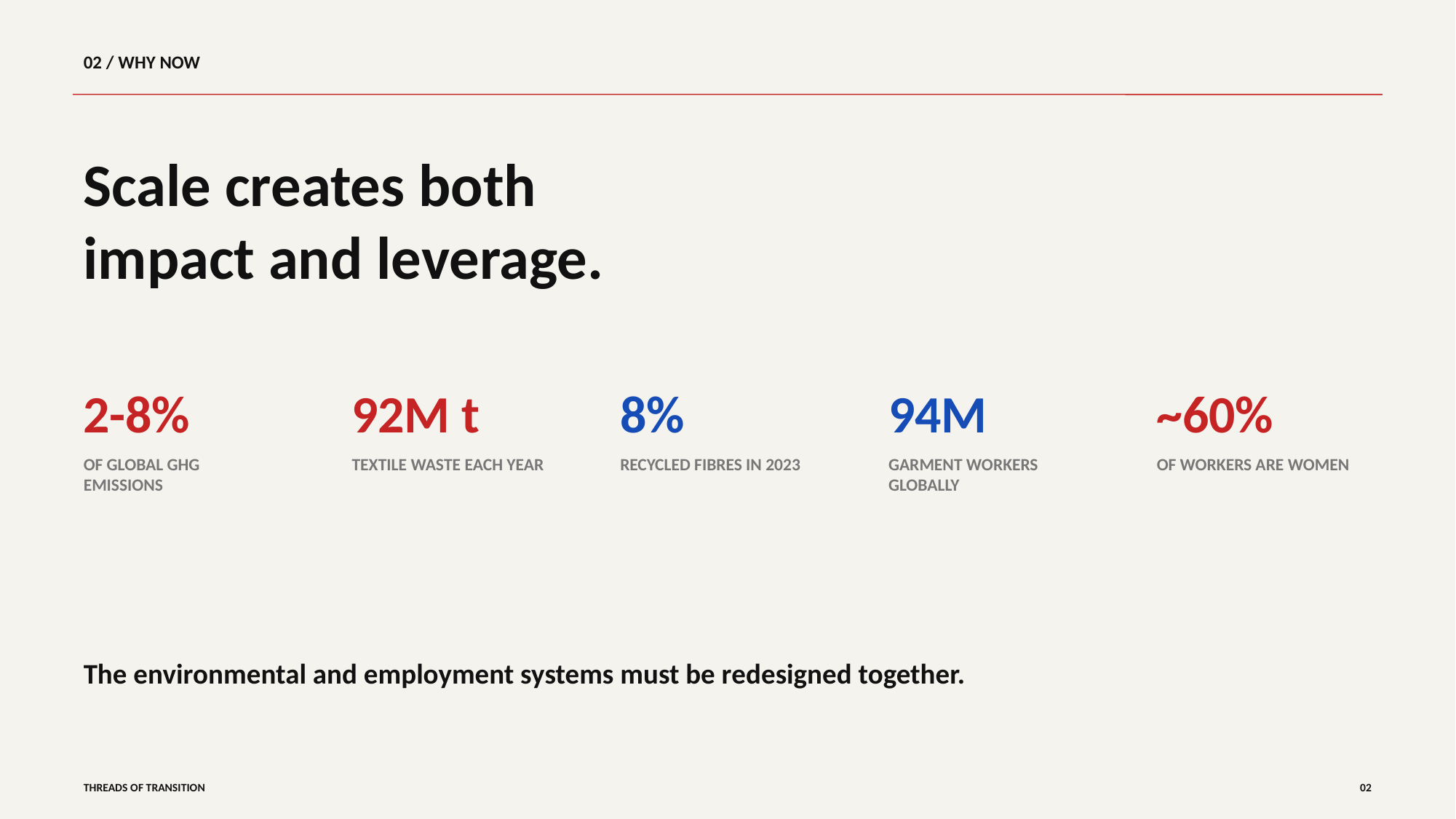

02 / WHY NOW

Scale creates both
impact and leverage.
2-8%
92M t
8%
94M
~60%
OF GLOBAL GHG EMISSIONS
TEXTILE WASTE EACH YEAR
RECYCLED FIBRES IN 2023
GARMENT WORKERS GLOBALLY
OF WORKERS ARE WOMEN
The environmental and employment systems must be redesigned together.
THREADS OF TRANSITION
02